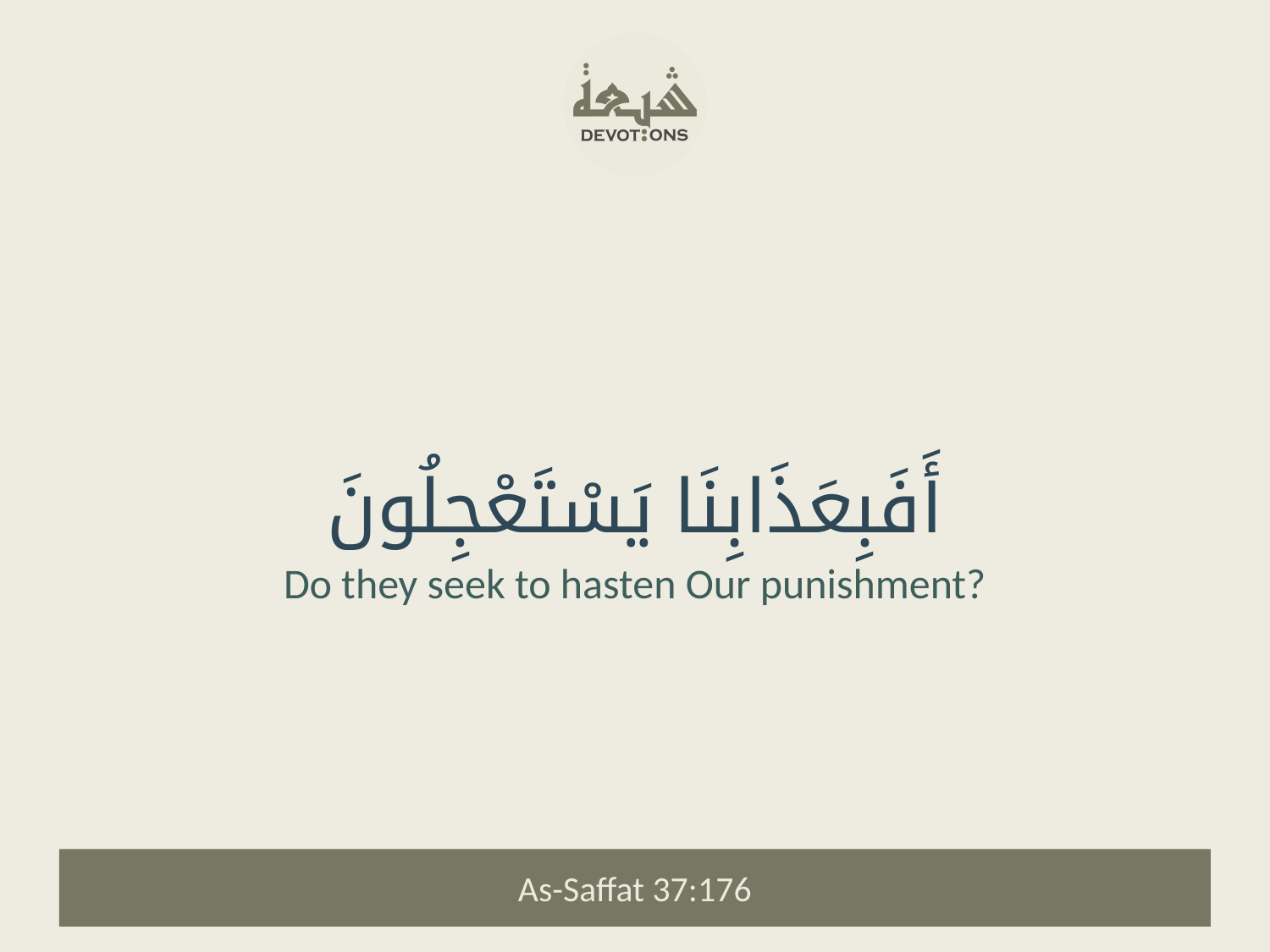

أَفَبِعَذَابِنَا يَسْتَعْجِلُونَ
Do they seek to hasten Our punishment?
As-Saffat 37:176